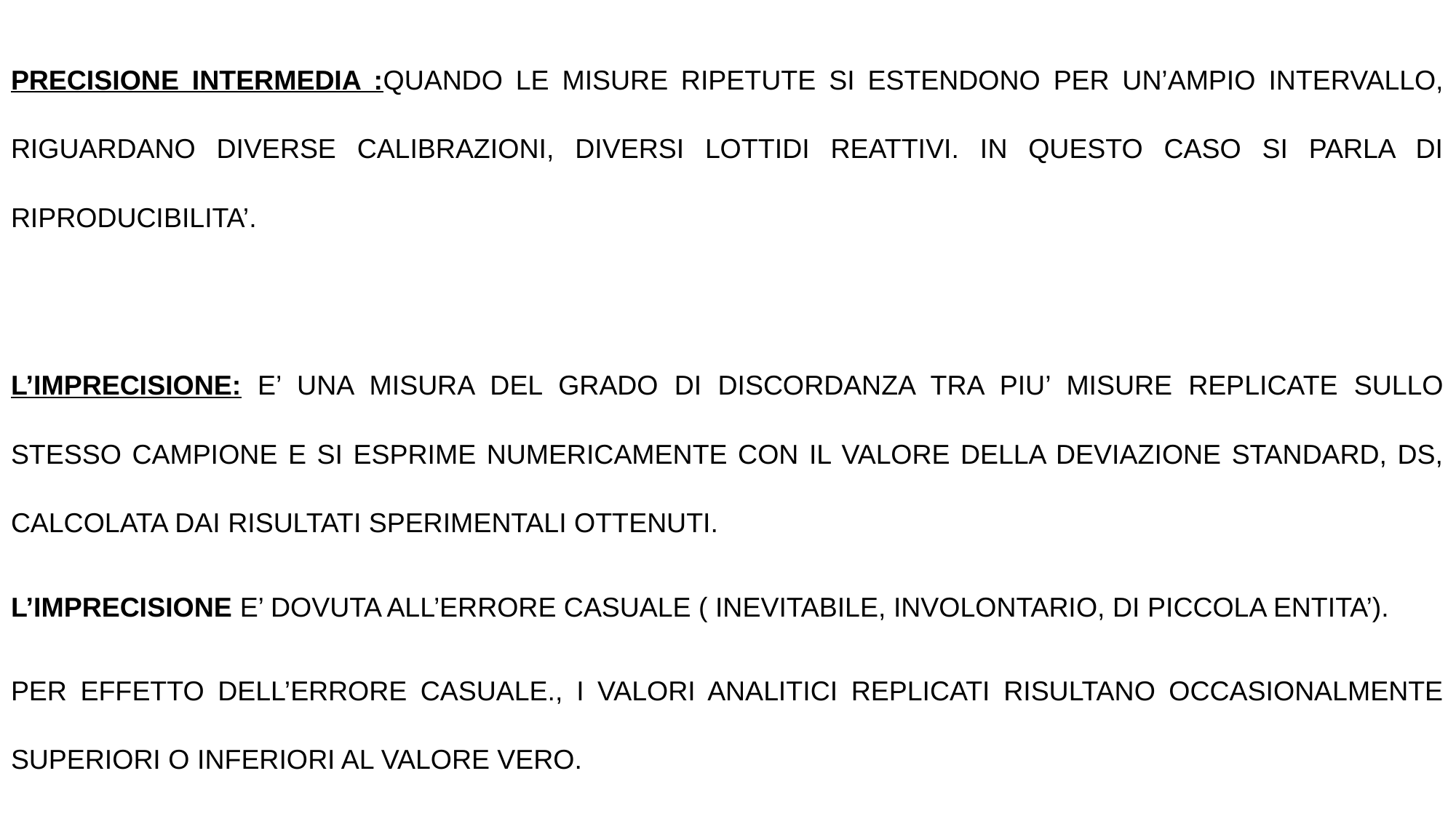

PRECISIONE INTERMEDIA :QUANDO LE MISURE RIPETUTE SI ESTENDONO PER UN’AMPIO INTERVALLO, RIGUARDANO DIVERSE CALIBRAZIONI, DIVERSI LOTTIDI REATTIVI. IN QUESTO CASO SI PARLA DI RIPRODUCIBILITA’.

L’IMPRECISIONE: E’ UNA MISURA DEL GRADO DI DISCORDANZA TRA PIU’ MISURE REPLICATE SULLO STESSO CAMPIONE E SI ESPRIME NUMERICAMENTE CON IL VALORE DELLA DEVIAZIONE STANDARD, DS, CALCOLATA DAI RISULTATI SPERIMENTALI OTTENUTI.
L’IMPRECISIONE E’ DOVUTA ALL’ERRORE CASUALE ( INEVITABILE, INVOLONTARIO, DI PICCOLA ENTITA’).
PER EFFETTO DELL’ERRORE CASUALE., I VALORI ANALITICI REPLICATI RISULTANO OCCASIONALMENTE SUPERIORI O INFERIORI AL VALORE VERO.

#